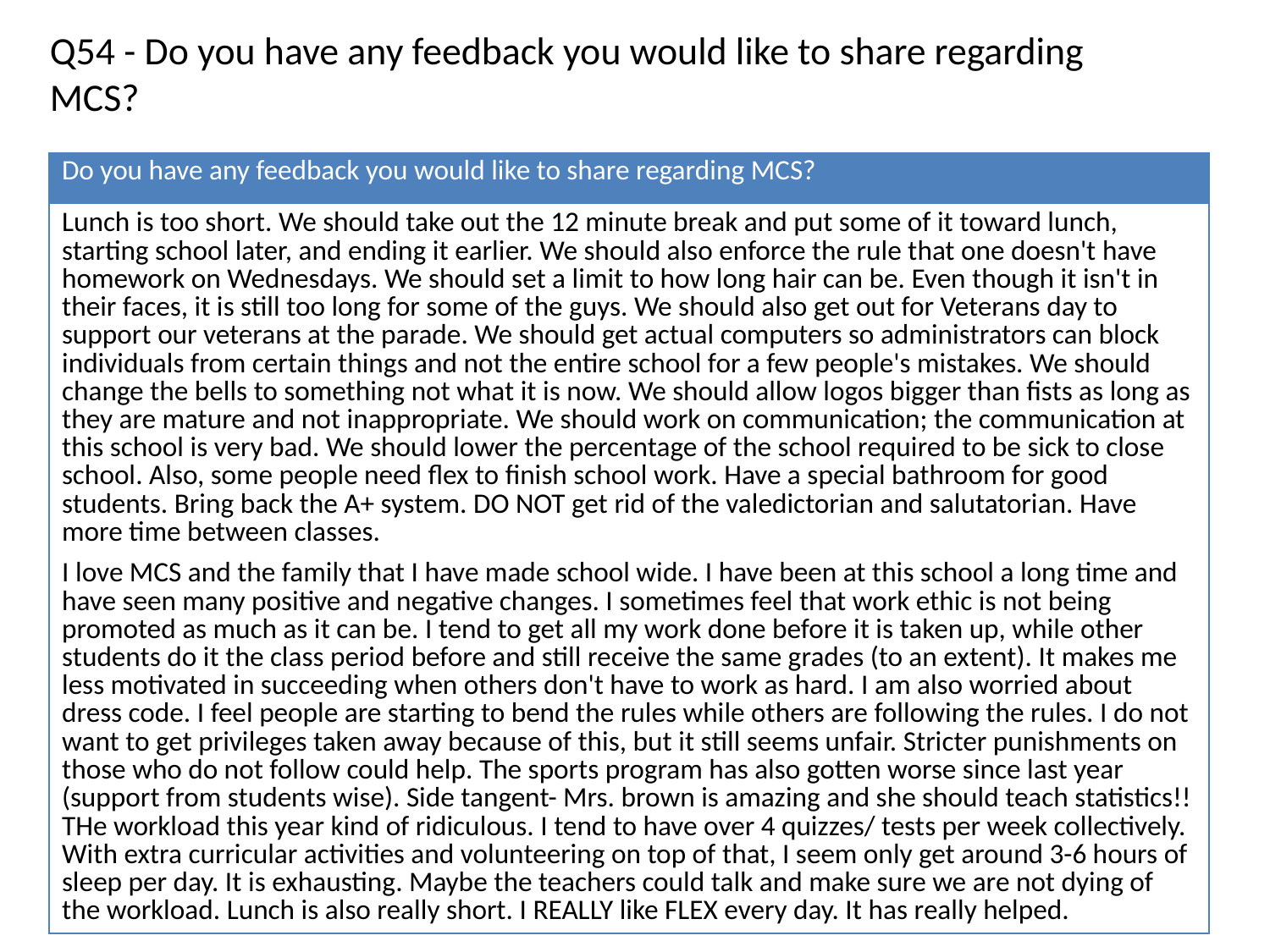

Q54 - Do you have any feedback you would like to share regarding MCS?
| Do you have any feedback you would like to share regarding MCS? |
| --- |
| Lunch is too short. We should take out the 12 minute break and put some of it toward lunch, starting school later, and ending it earlier. We should also enforce the rule that one doesn't have homework on Wednesdays. We should set a limit to how long hair can be. Even though it isn't in their faces, it is still too long for some of the guys. We should also get out for Veterans day to support our veterans at the parade. We should get actual computers so administrators can block individuals from certain things and not the entire school for a few people's mistakes. We should change the bells to something not what it is now. We should allow logos bigger than fists as long as they are mature and not inappropriate. We should work on communication; the communication at this school is very bad. We should lower the percentage of the school required to be sick to close school. Also, some people need flex to finish school work. Have a special bathroom for good students. Bring back the A+ system. DO NOT get rid of the valedictorian and salutatorian. Have more time between classes. |
| I love MCS and the family that I have made school wide. I have been at this school a long time and have seen many positive and negative changes. I sometimes feel that work ethic is not being promoted as much as it can be. I tend to get all my work done before it is taken up, while other students do it the class period before and still receive the same grades (to an extent). It makes me less motivated in succeeding when others don't have to work as hard. I am also worried about dress code. I feel people are starting to bend the rules while others are following the rules. I do not want to get privileges taken away because of this, but it still seems unfair. Stricter punishments on those who do not follow could help. The sports program has also gotten worse since last year (support from students wise). Side tangent- Mrs. brown is amazing and she should teach statistics!! THe workload this year kind of ridiculous. I tend to have over 4 quizzes/ tests per week collectively. With extra curricular activities and volunteering on top of that, I seem only get around 3-6 hours of sleep per day. It is exhausting. Maybe the teachers could talk and make sure we are not dying of the workload. Lunch is also really short. I REALLY like FLEX every day. It has really helped. |